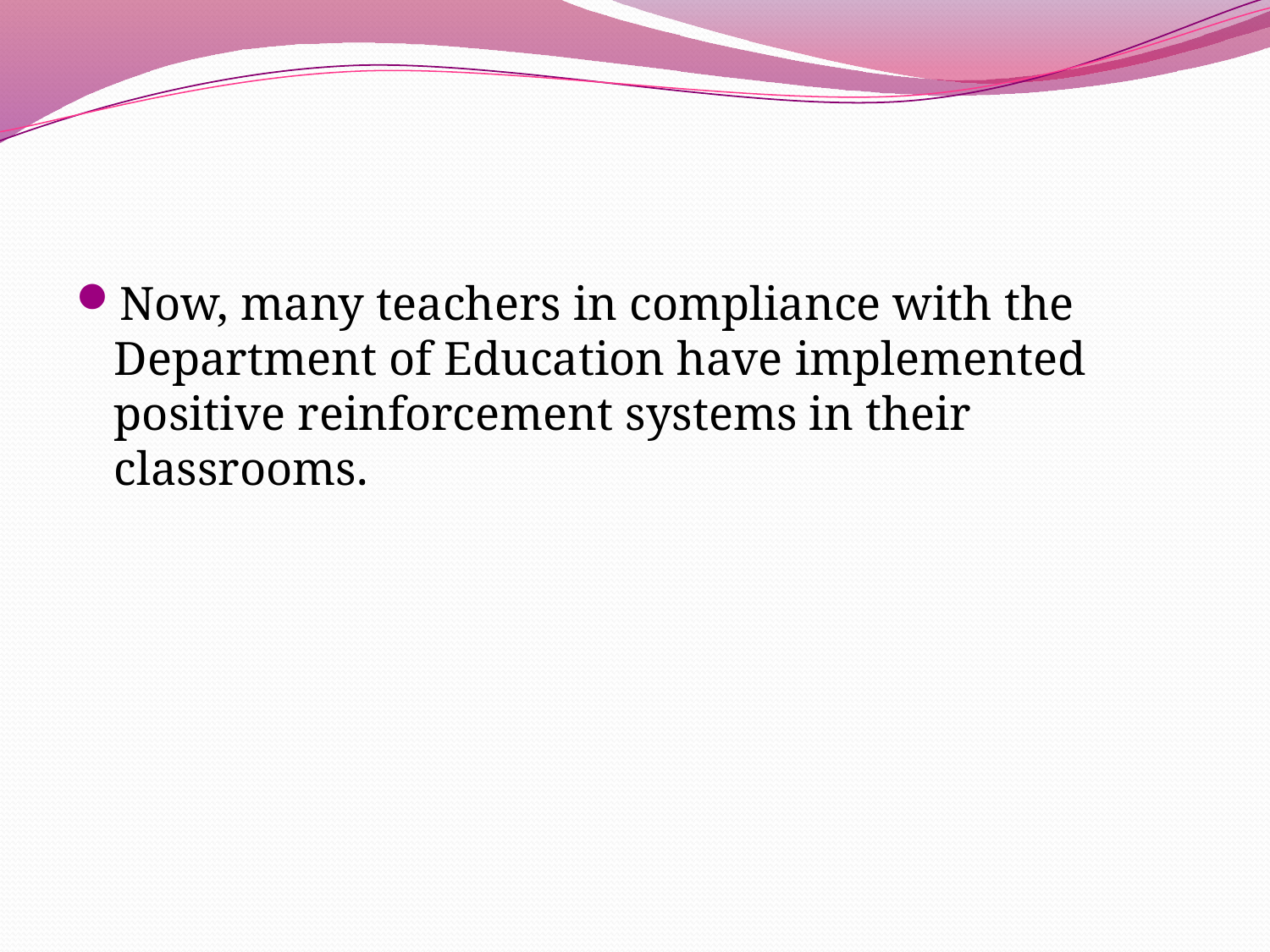

#
Now, many teachers in compliance with the Department of Education have implemented positive reinforcement systems in their classrooms.